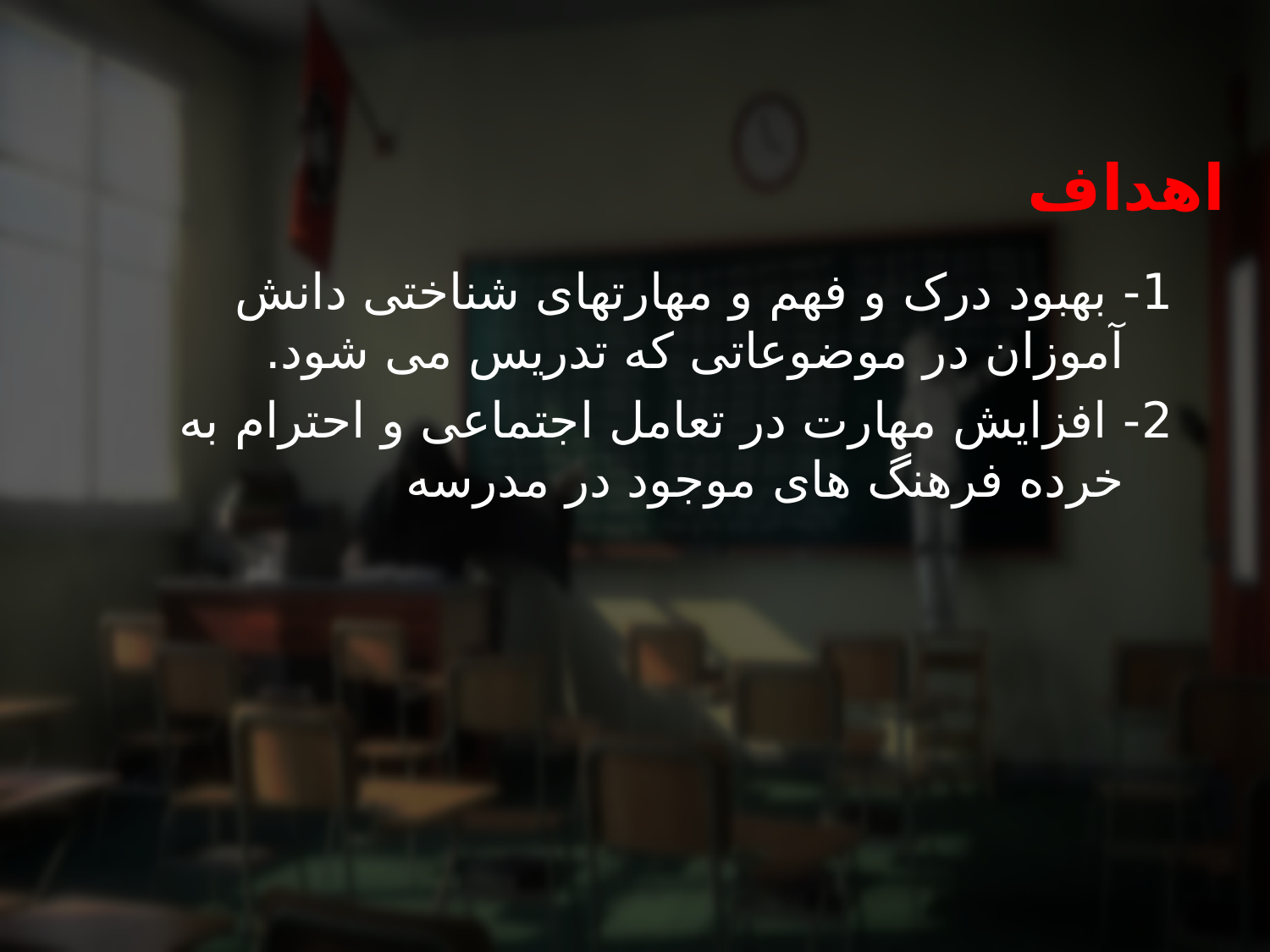

اهداف

1- بهبود درک و فهم و مهارتهای شناختی دانش آموزان در موضوعاتی که تدریس می شود.
2- افزایش مهارت در تعامل اجتماعی و احترام به خرده فرهنگ های موجود در مدرسه